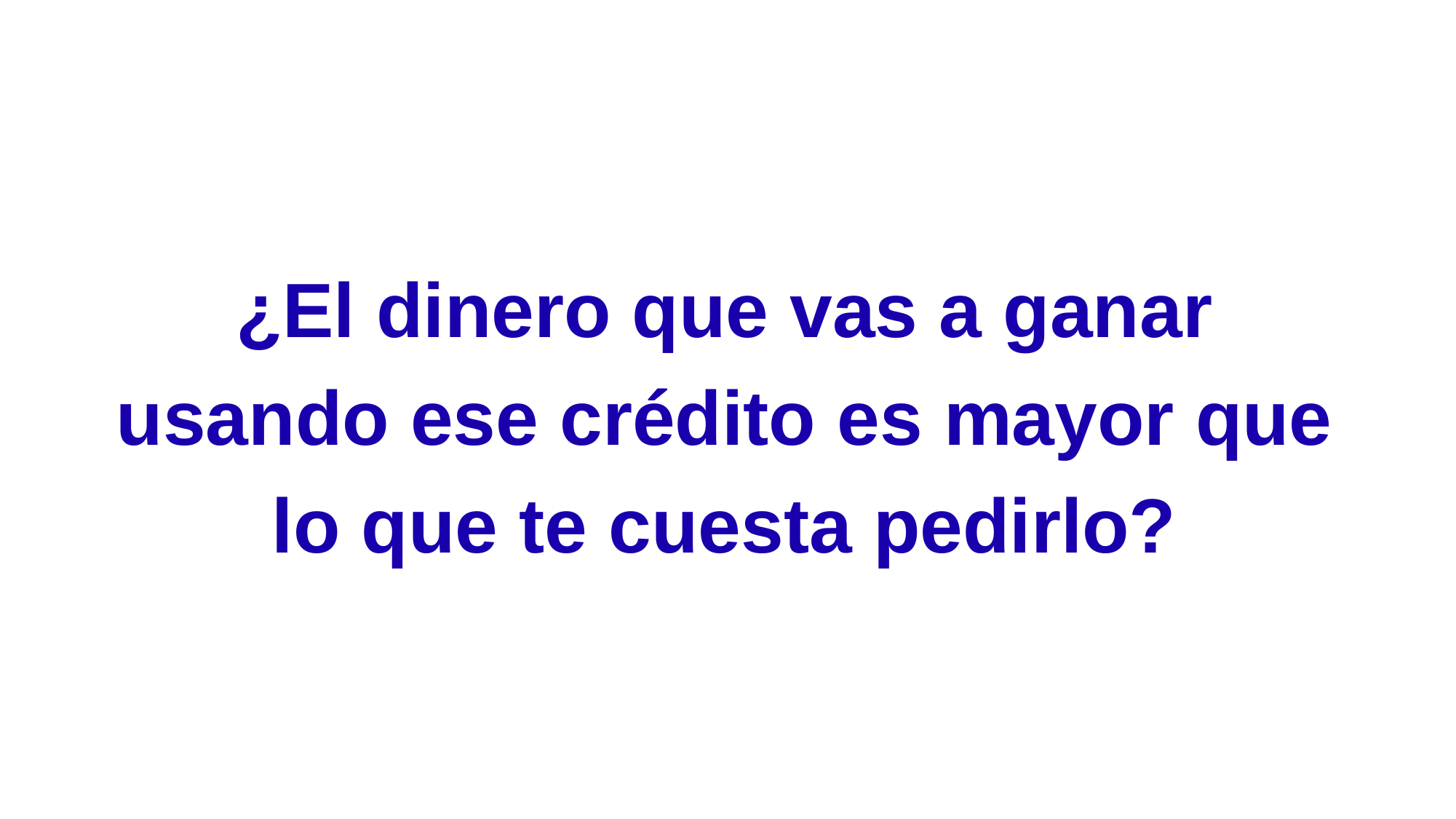

¿El dinero que vas a ganar usando ese crédito es mayor que lo que te cuesta pedirlo?